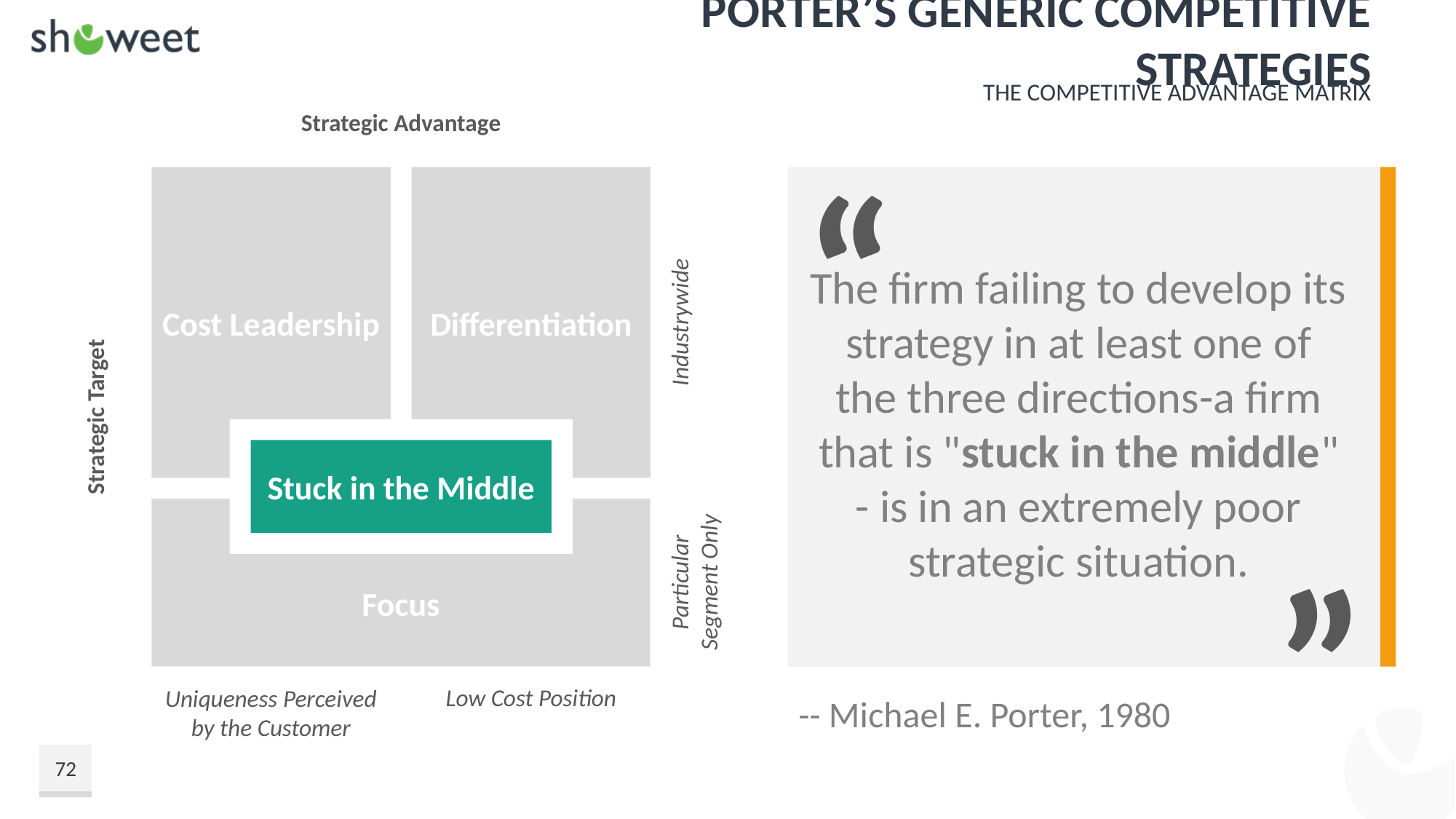

# Porter’s Generic Competitive Strategies
The Competitive Advantage Matrix
Strategic Advantage
“
Cost Leadership
Differentiation
The firm failing to develop its strategy in at least one of the three directions-a firm that is "stuck in the middle" - is in an extremely poor strategic situation.

Industrywide
Strategic Target

Stuck in the Middle
Focus
”
Particular Segment Only
Uniqueness Perceived by the Customer
Low Cost Position
-- Michael E. Porter, 1980
72